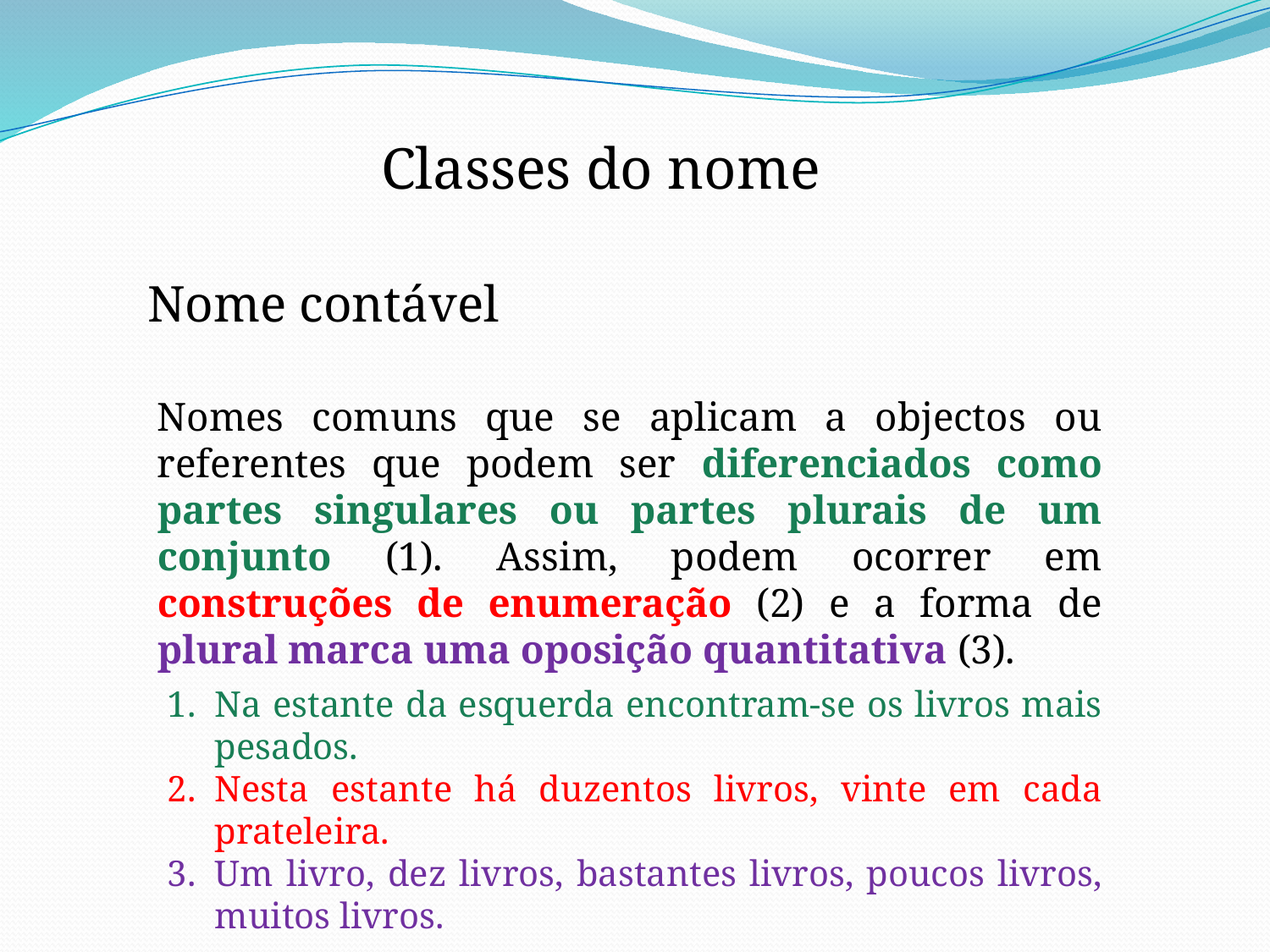

Classes do nome
Nome contável
Nomes comuns que se aplicam a objectos ou referentes que podem ser diferenciados como partes singulares ou partes plurais de um conjunto (1). Assim, podem ocorrer em construções de enumeração (2) e a forma de plural marca uma oposição quantitativa (3).
Na estante da esquerda encontram-se os livros mais pesados.
Nesta estante há duzentos livros, vinte em cada prateleira.
Um livro, dez livros, bastantes livros, poucos livros, muitos livros.